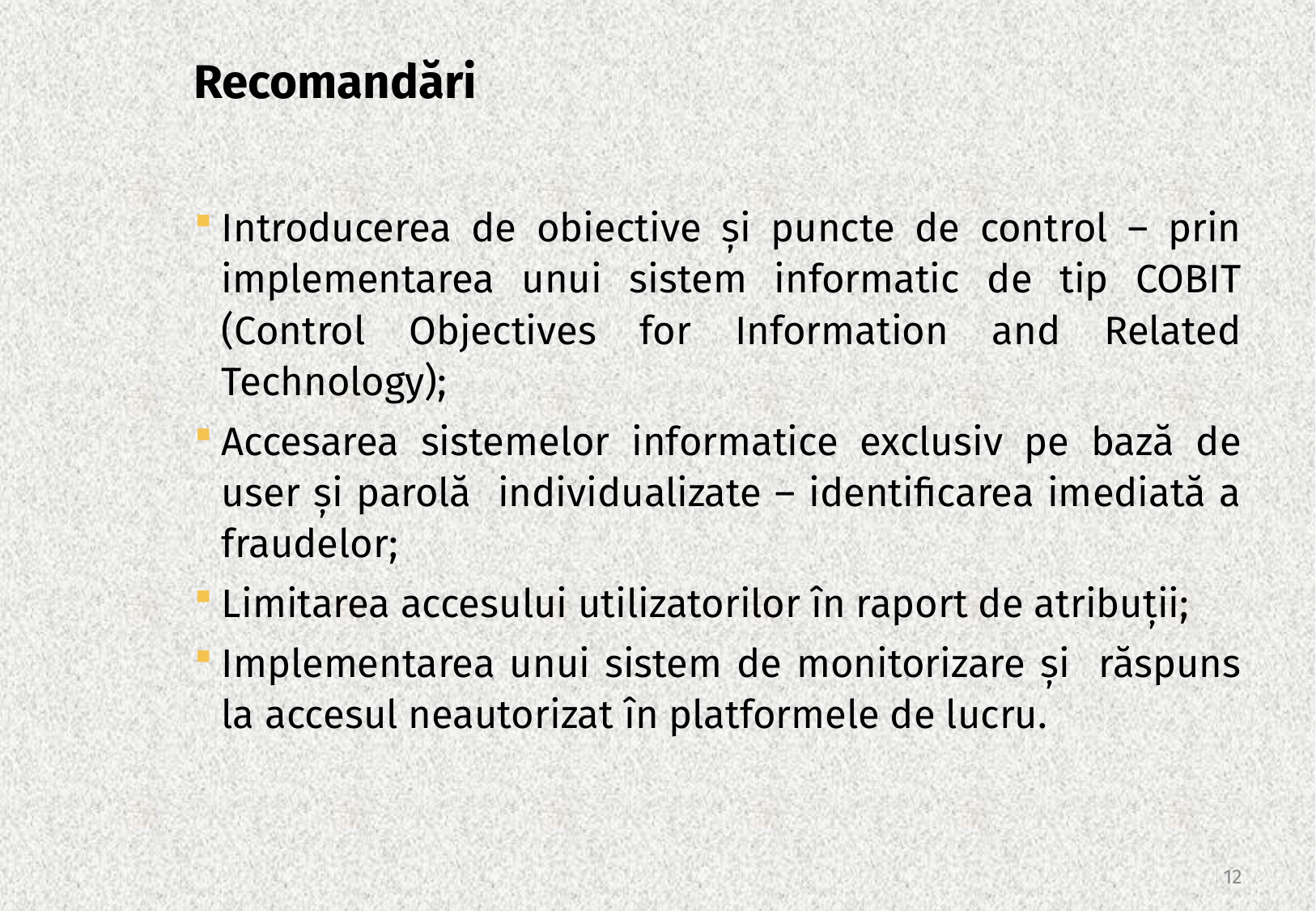

# Recomandări
Introducerea de obiective și puncte de control – prin implementarea unui sistem informatic de tip COBIT (Control Objectives for Information and Related Technology);
Accesarea sistemelor informatice exclusiv pe bază de user și parolă  individualizate – identificarea imediată a fraudelor;
Limitarea accesului utilizatorilor în raport de atribuții;
Implementarea unui sistem de monitorizare și  răspuns la accesul neautorizat în platformele de lucru.

12